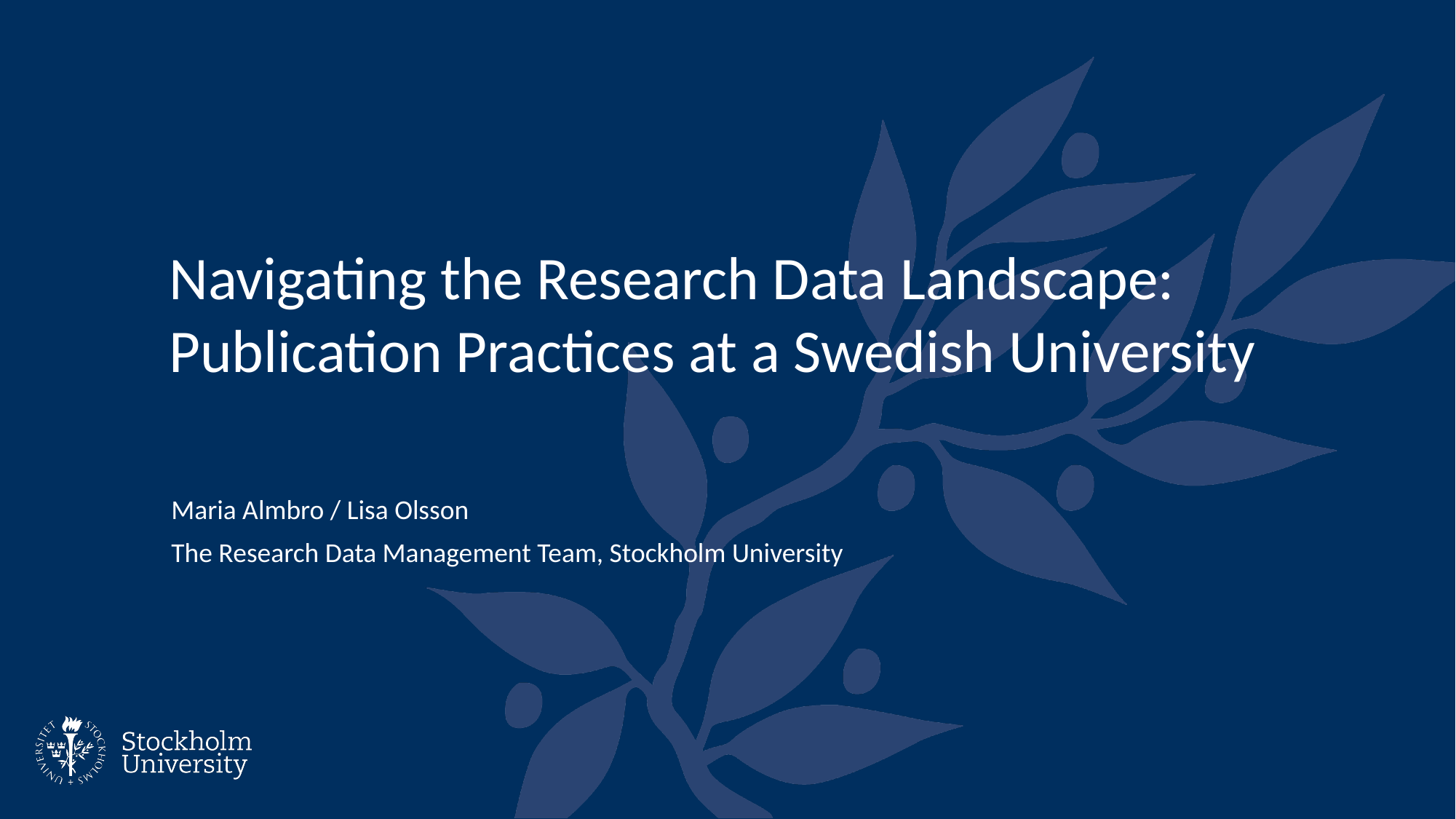

# Navigating the Research Data Landscape: Publication Practices at a Swedish University
Maria Almbro / Lisa Olsson
The Research Data Management Team, Stockholm University